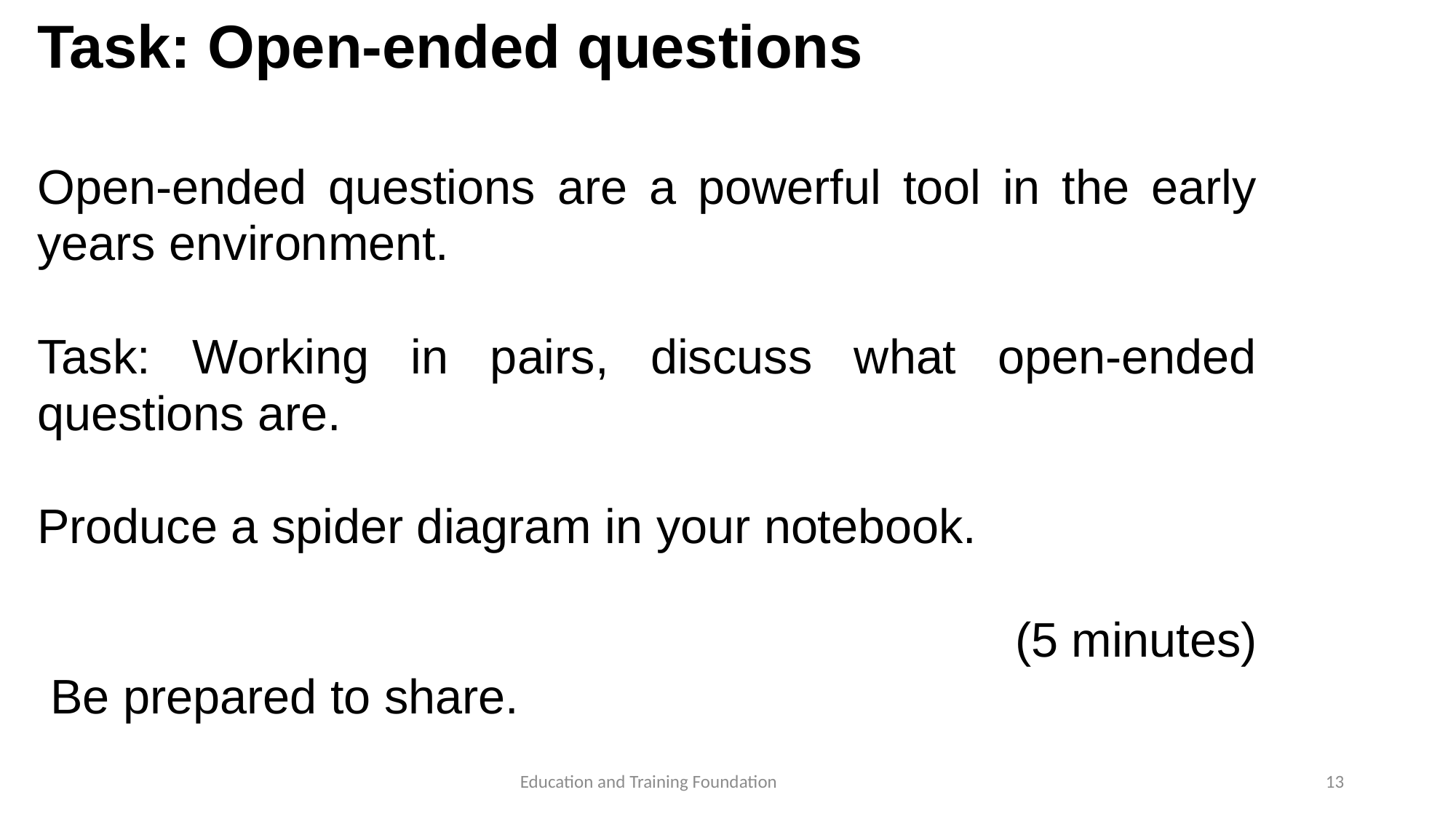

# Task: Open-ended questions
Open-ended questions are a powerful tool in the early years environment.

Task: Working in pairs, discuss what open-ended questions are.

Produce a spider diagram in your notebook.

(5 minutes)
 Be prepared to share.

13
Education and Training Foundation